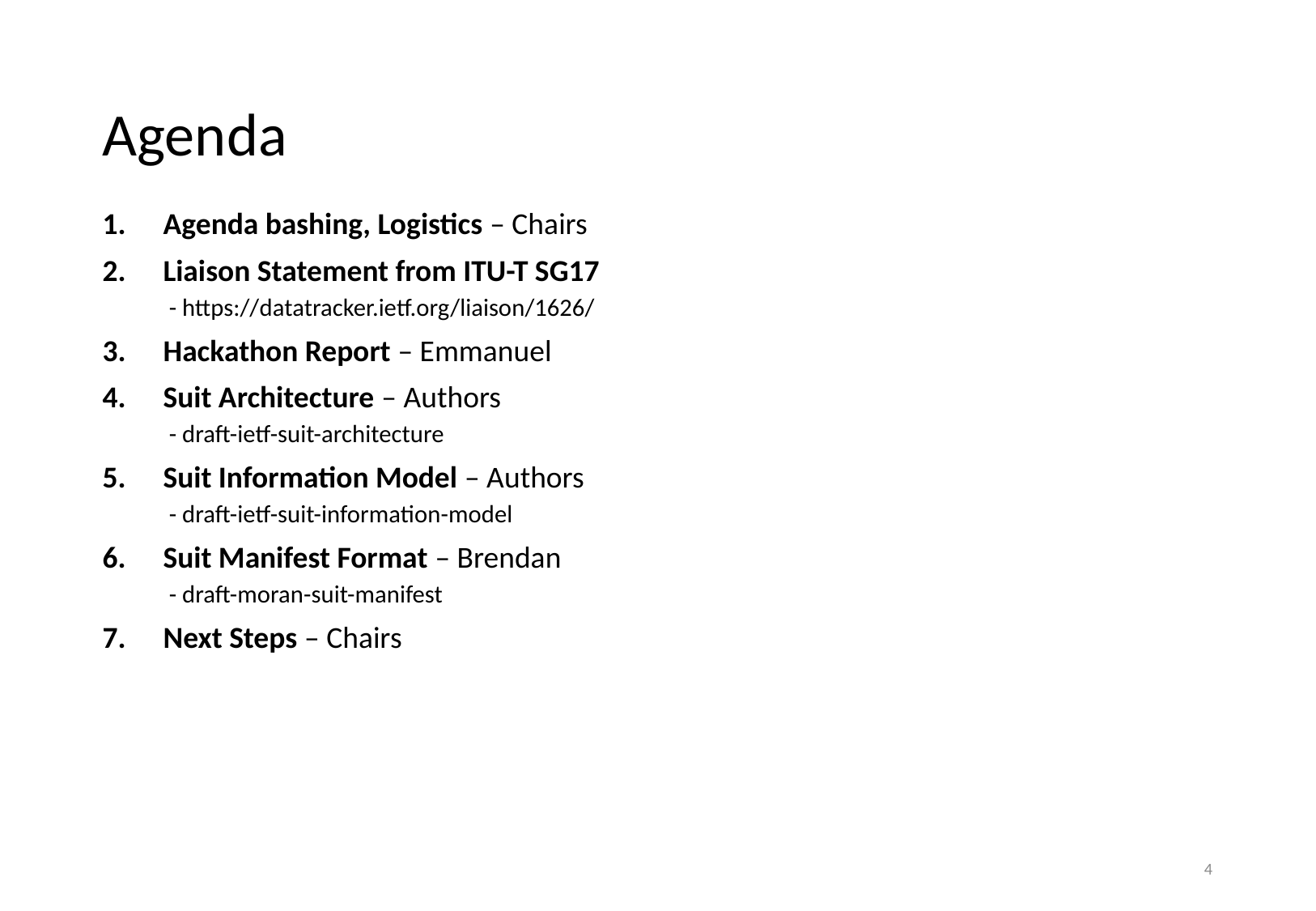

# Agenda
Agenda bashing, Logistics – Chairs
Liaison Statement from ITU-T SG17
   - https://datatracker.ietf.org/liaison/1626/
Hackathon Report – Emmanuel
Suit Architecture – Authors
   - draft-ietf-suit-architecture
Suit Information Model – Authors
   - draft-ietf-suit-information-model
Suit Manifest Format – Brendan
   - draft-moran-suit-manifest
Next Steps – Chairs
4